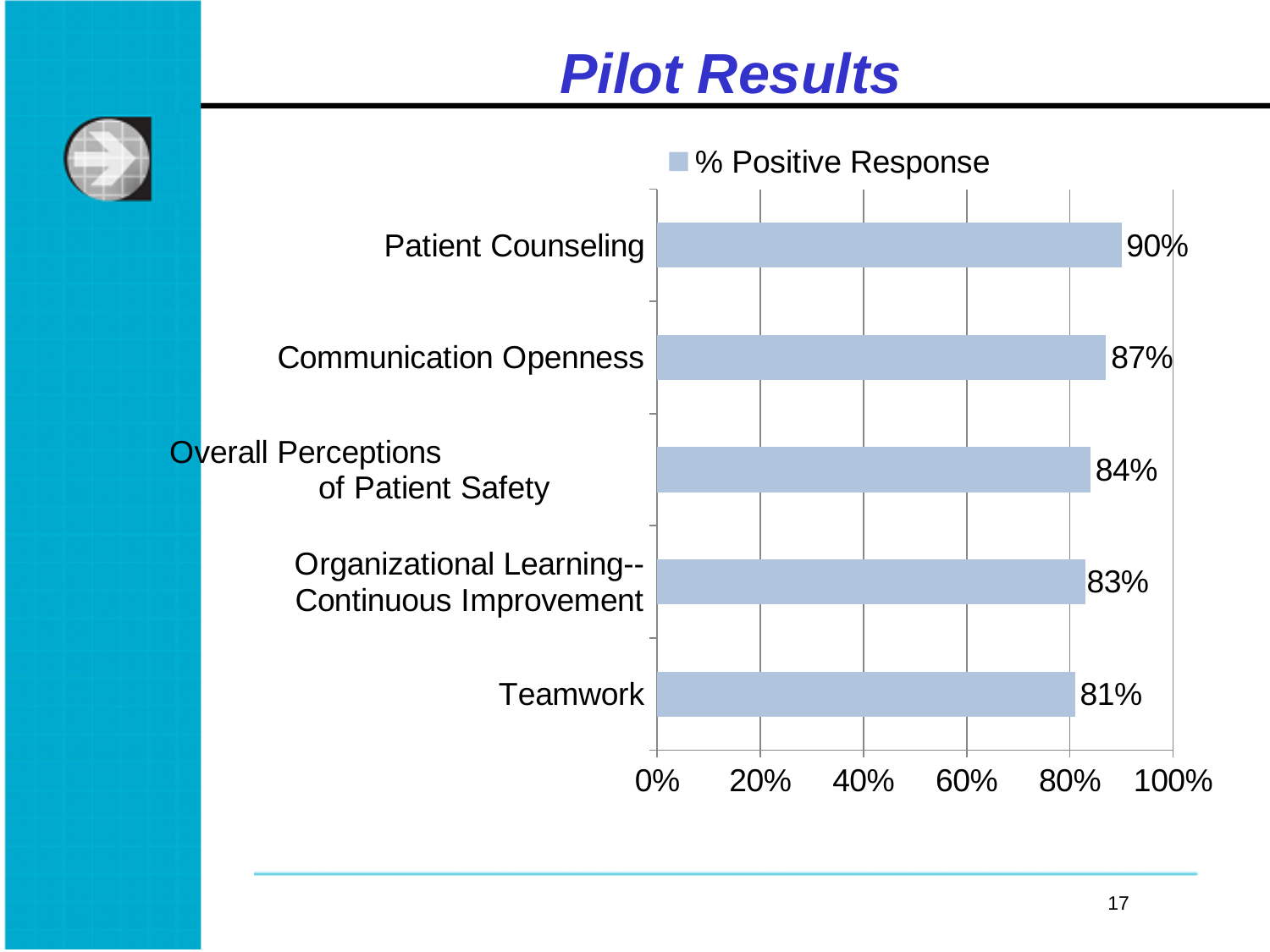

# Pilot Results

### Chart

| Category | % Positive Response |
|---|---|
| Teamwork | 0.81 |
| Organizational Learning--Continuous Improvement | 0.8300000000000003 |
| Overall Perceptions                             of Patient Safety | 0.8400000000000003 |
| Communication Openness | 0.8700000000000003 |
| Patient Counseling | 0.9 |